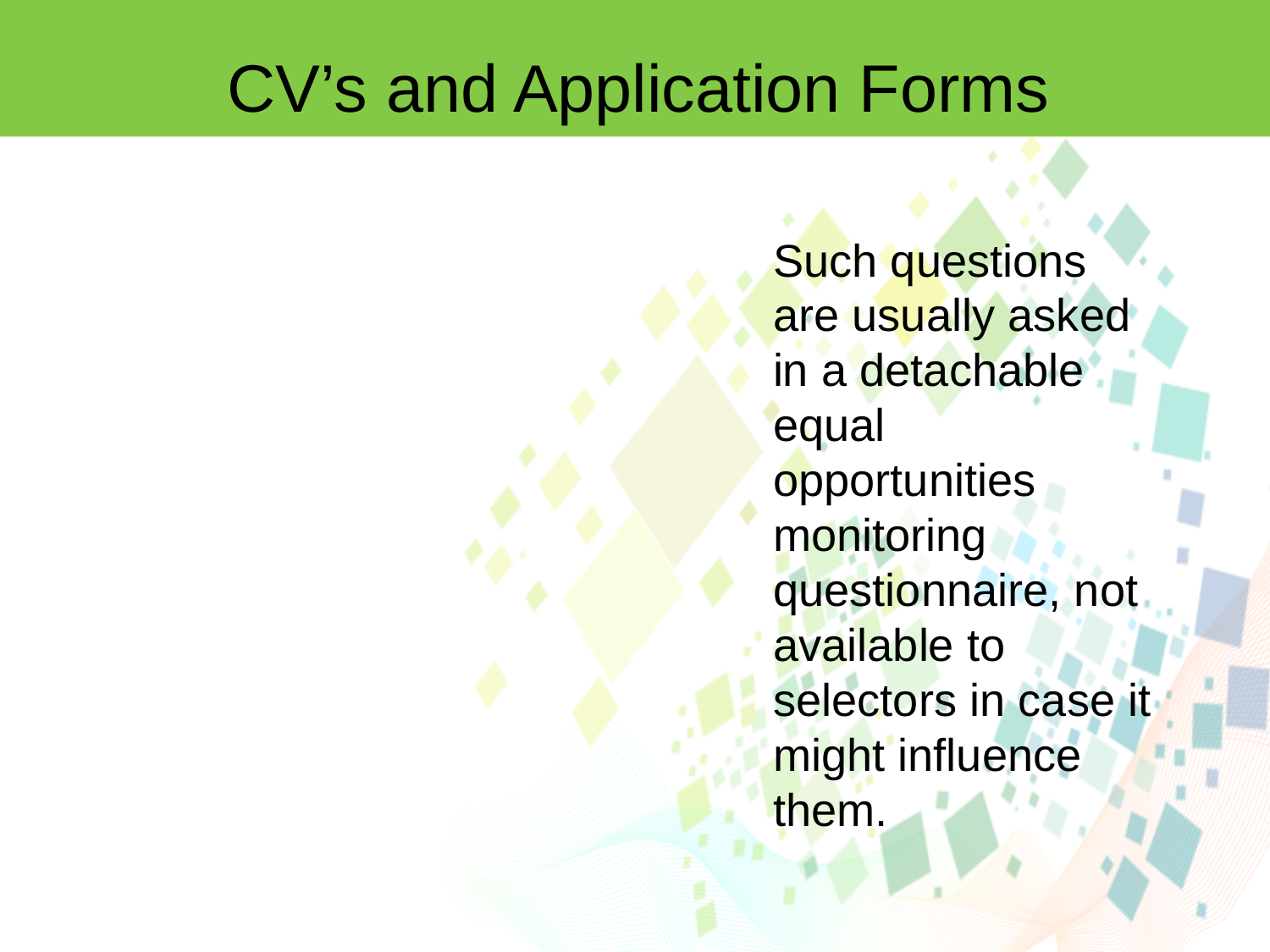

CV’s and Application Forms
Such questions are usually asked in a detachable equal opportunities monitoring questionnaire, not available to selectors in case it might influence them.